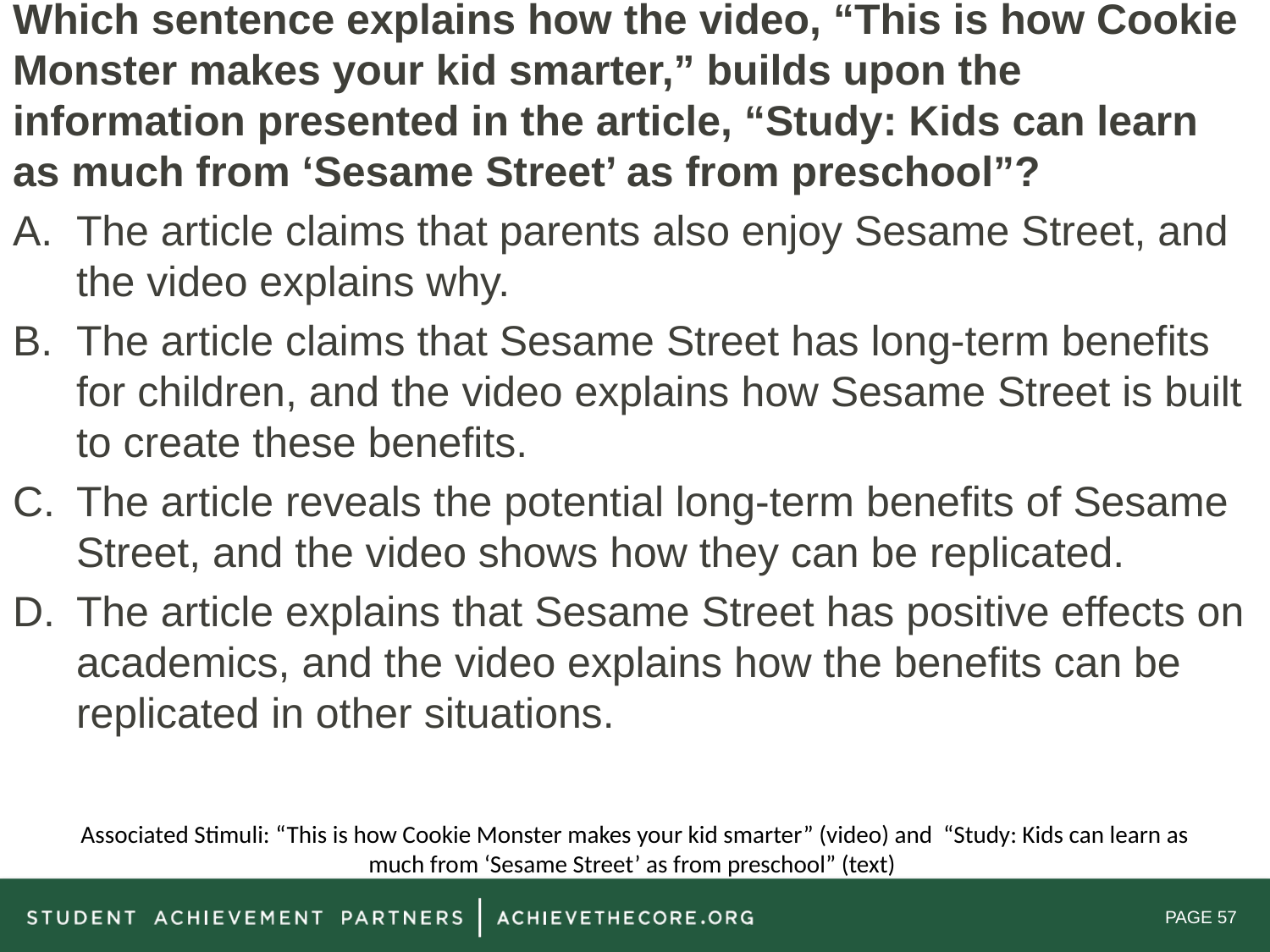

Which sentence explains how the video, “This is how Cookie Monster makes your kid smarter,” builds upon the information presented in the article, “Study: Kids can learn as much from ‘Sesame Street’ as from preschool”?
The article claims that parents also enjoy Sesame Street, and the video explains why.
The article claims that Sesame Street has long-term benefits for children, and the video explains how Sesame Street is built to create these benefits.
The article reveals the potential long-term benefits of Sesame Street, and the video shows how they can be replicated.
The article explains that Sesame Street has positive effects on academics, and the video explains how the benefits can be replicated in other situations.

Associated Stimuli: “This is how Cookie Monster makes your kid smarter” (video) and  “Study: Kids can learn as much from ‘Sesame Street’ as from preschool” (text)